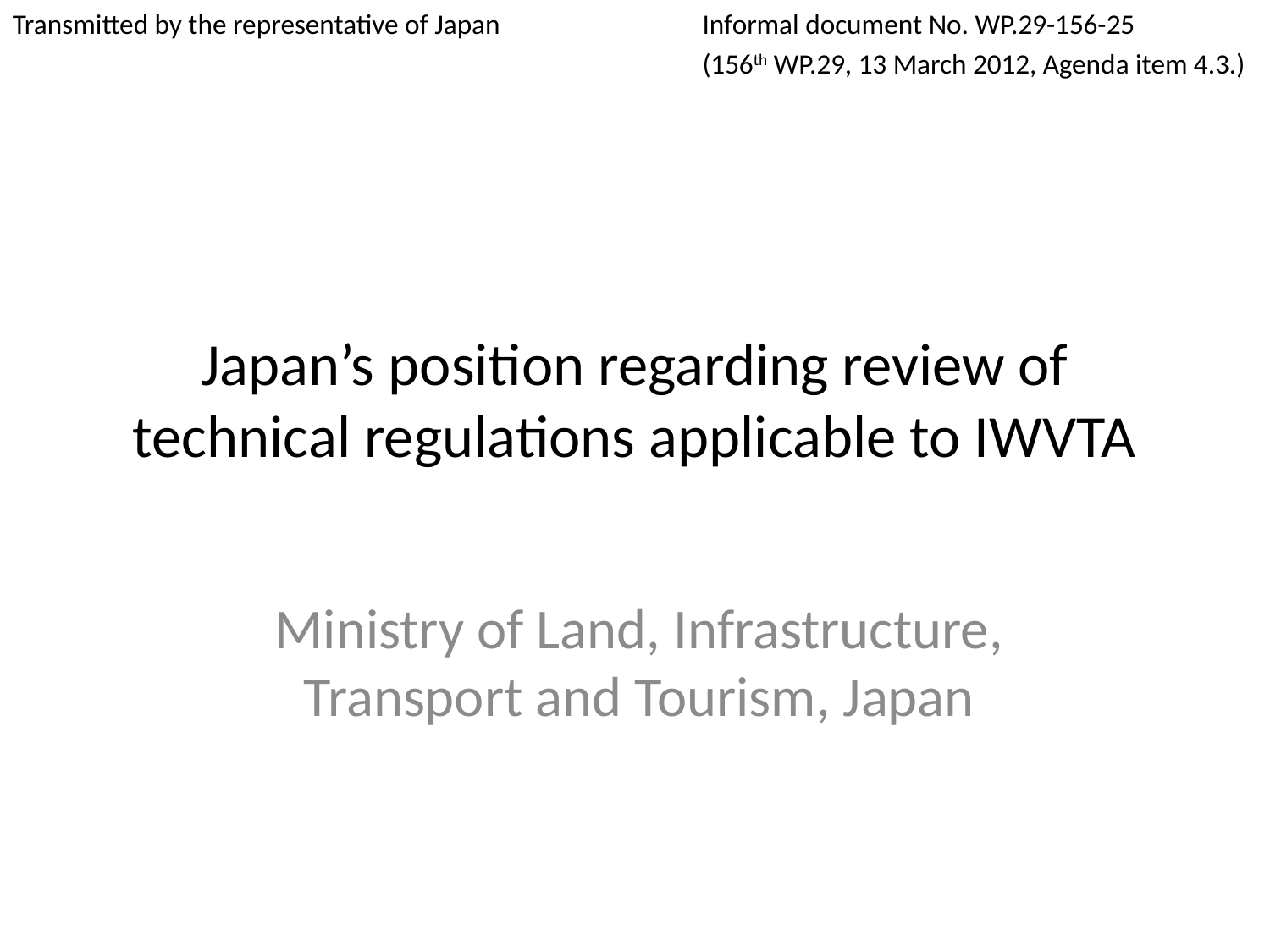

Transmitted by the representative of Japan
Informal document No. WP.29-156-25
(156th WP.29, 13 March 2012, Agenda item 4.3.)
# Japan’s position regarding review of technical regulations applicable to IWVTA
Ministry of Land, Infrastructure, Transport and Tourism, Japan